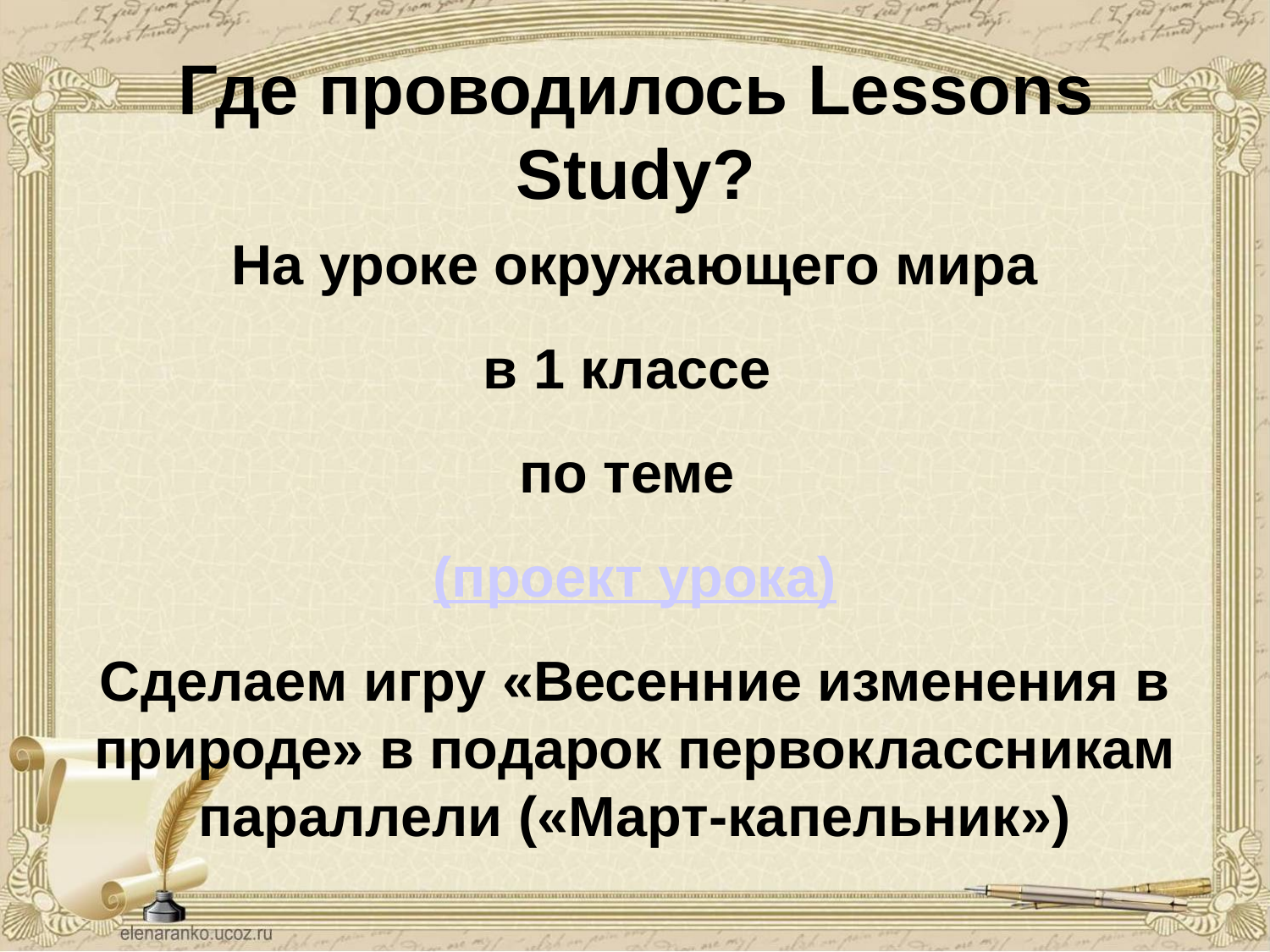

# Где проводилось Lessons Study?
На уроке окружающего мира
в 1 классе
по теме
(проект урока)
Сделаем игру «Весенние изменения в природе» в подарок первоклассникам параллели («Март-капельник»)